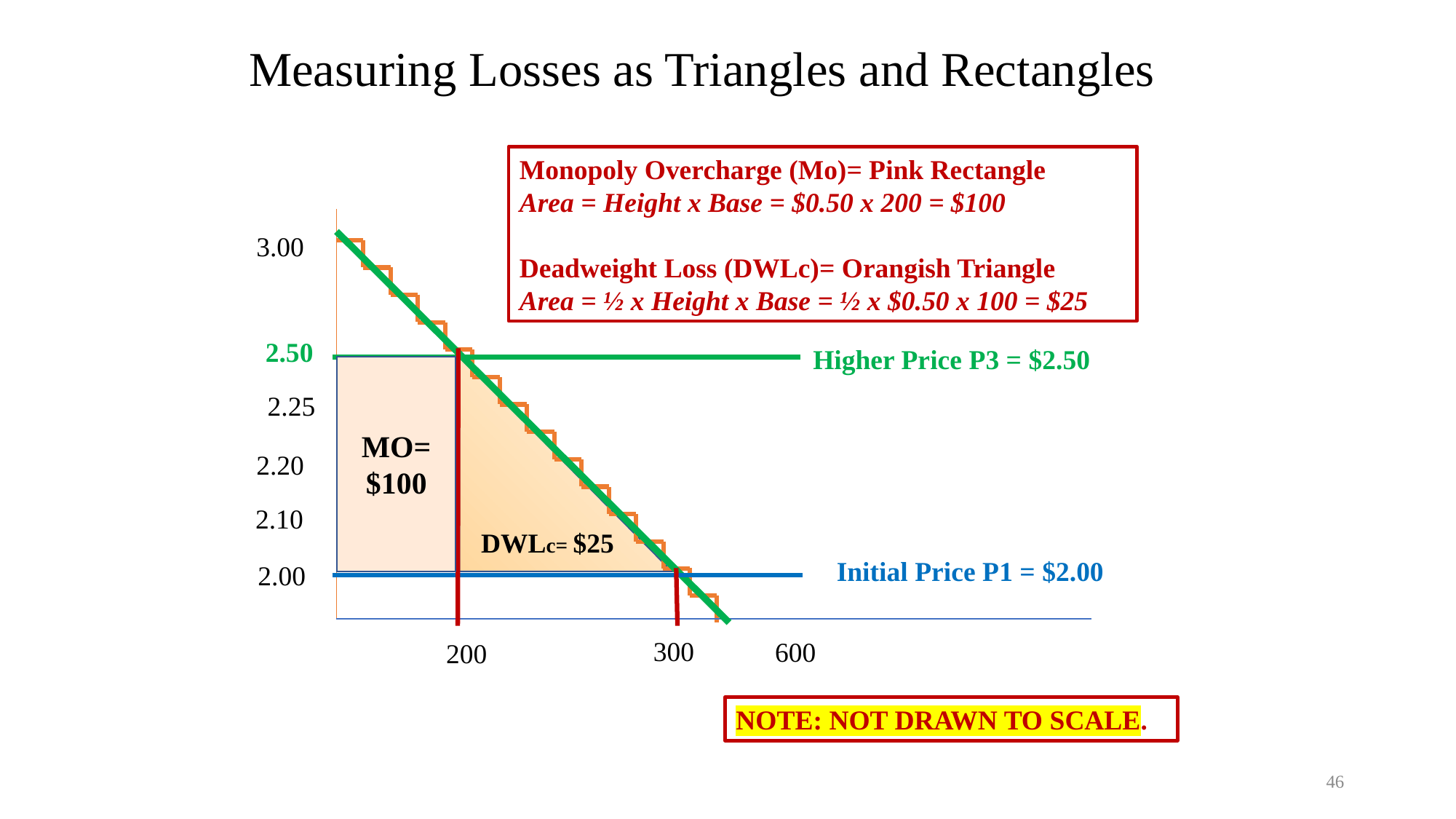

# Measuring Losses as Triangles and Rectangles

Monopoly Overcharge (Mo)= Pink Rectangle
Area = Height x Base = $0.50 x 200 = $100

Deadweight Loss (DWLc)= Orangish Triangle
Area = ½ x Height x Base = ½ x $0.50 x 100 = $25
3.00
2.50
Higher Price P3 = $2.50

MO=
$100
2.25
2.20
2.10
DWLc= $25

Initial Price P1 = $2.00
2.00
300
600
200
NOTE: NOT DRAWN TO SCALE.
46